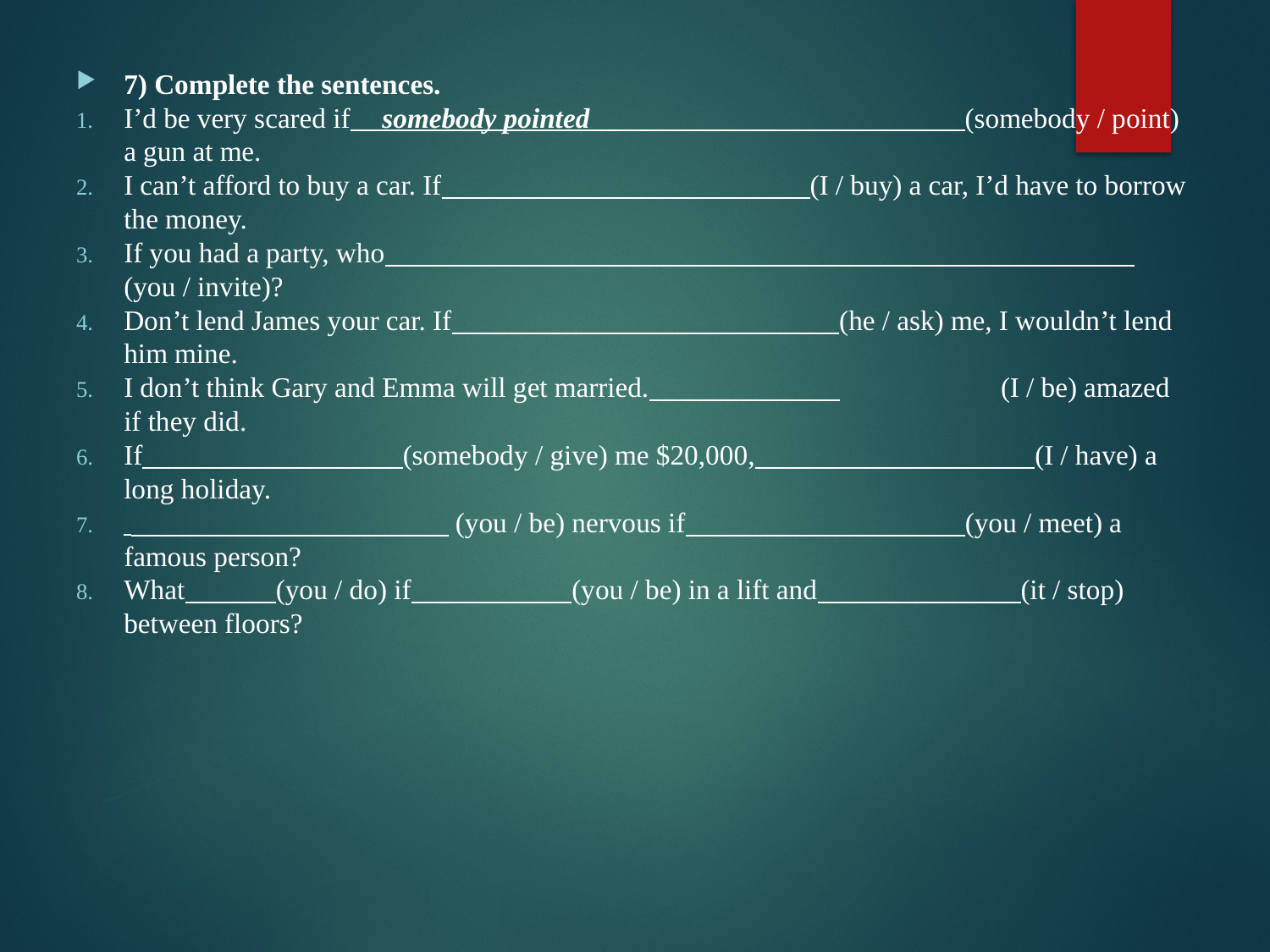

7) Complete the sentences.
I’d be very scared if     somebody pointed                                                           (somebody / point) a gun at me.
I can’t afford to buy a car. If                                                          (I / buy) a car, I’d have to borrow the money.
If you had a party, who                                                                                                                       (you / invite)?
Don’t lend James your car. If                                                             (he / ask) me, I wouldn’t lend him mine.
I don’t think Gary and Emma will get married.                                                     (I / be) amazed if they did.
If                                         (somebody / give) me $20,000,                                            (I / have) a long holiday.
                                                    (you / be) nervous if                                            (you / meet) a famous person?
What             (you / do) if                       (you / be) in a lift and                                (it / stop) between floors?